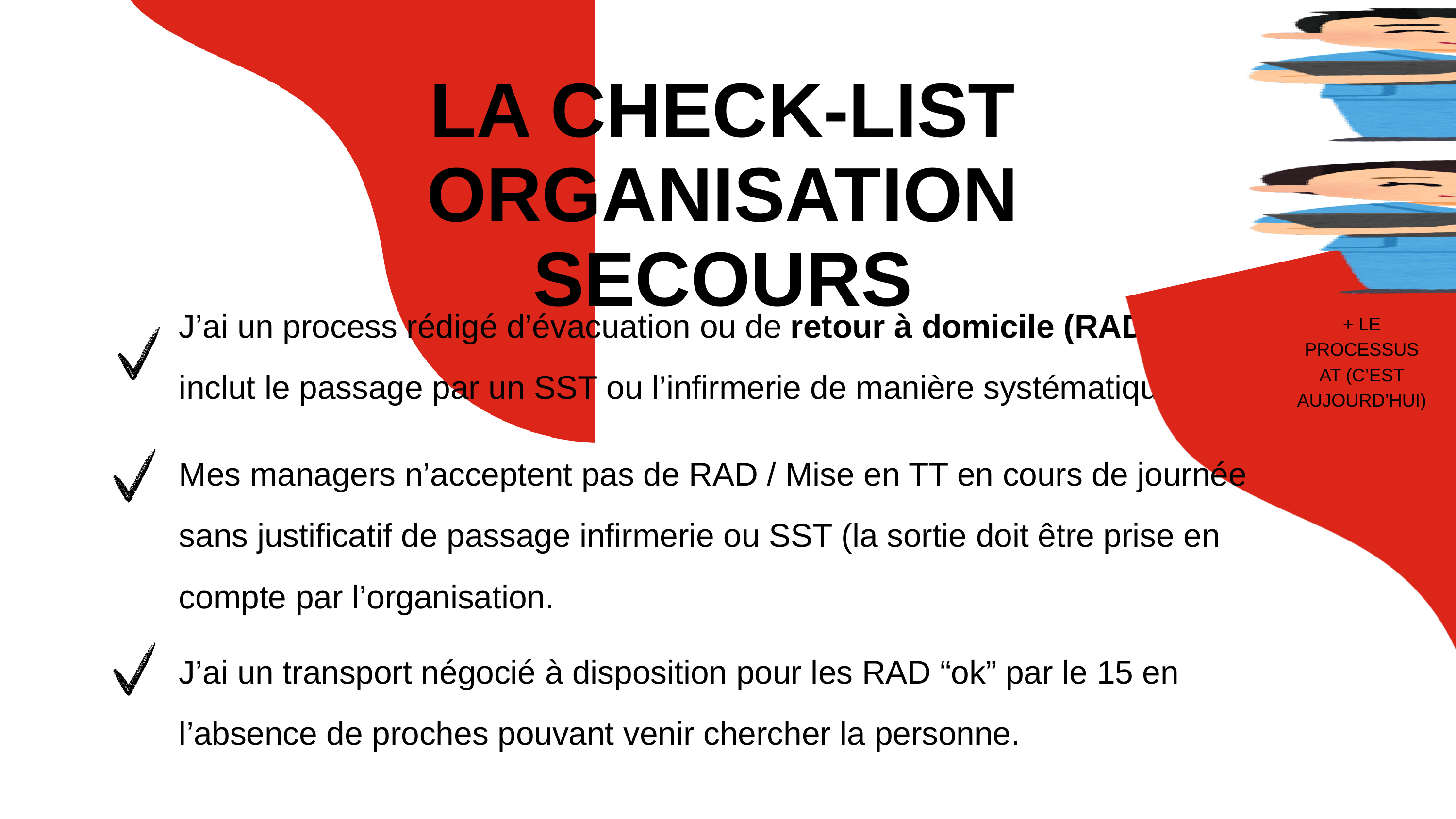

LA CHECK-LIST ORGANISATION SECOURS

J’ai un process rédigé d’évacuation ou de retour à domicile (RAD) qui inclut le passage par un SST ou l’infirmerie de manière systématique.
+ LE PROCESSUS AT (C’EST AUJOURD’HUI)

Mes managers n’acceptent pas de RAD / Mise en TT en cours de journée sans justificatif de passage infirmerie ou SST (la sortie doit être prise en compte par l’organisation.

J’ai un transport négocié à disposition pour les RAD “ok” par le 15 en l’absence de proches pouvant venir chercher la personne.